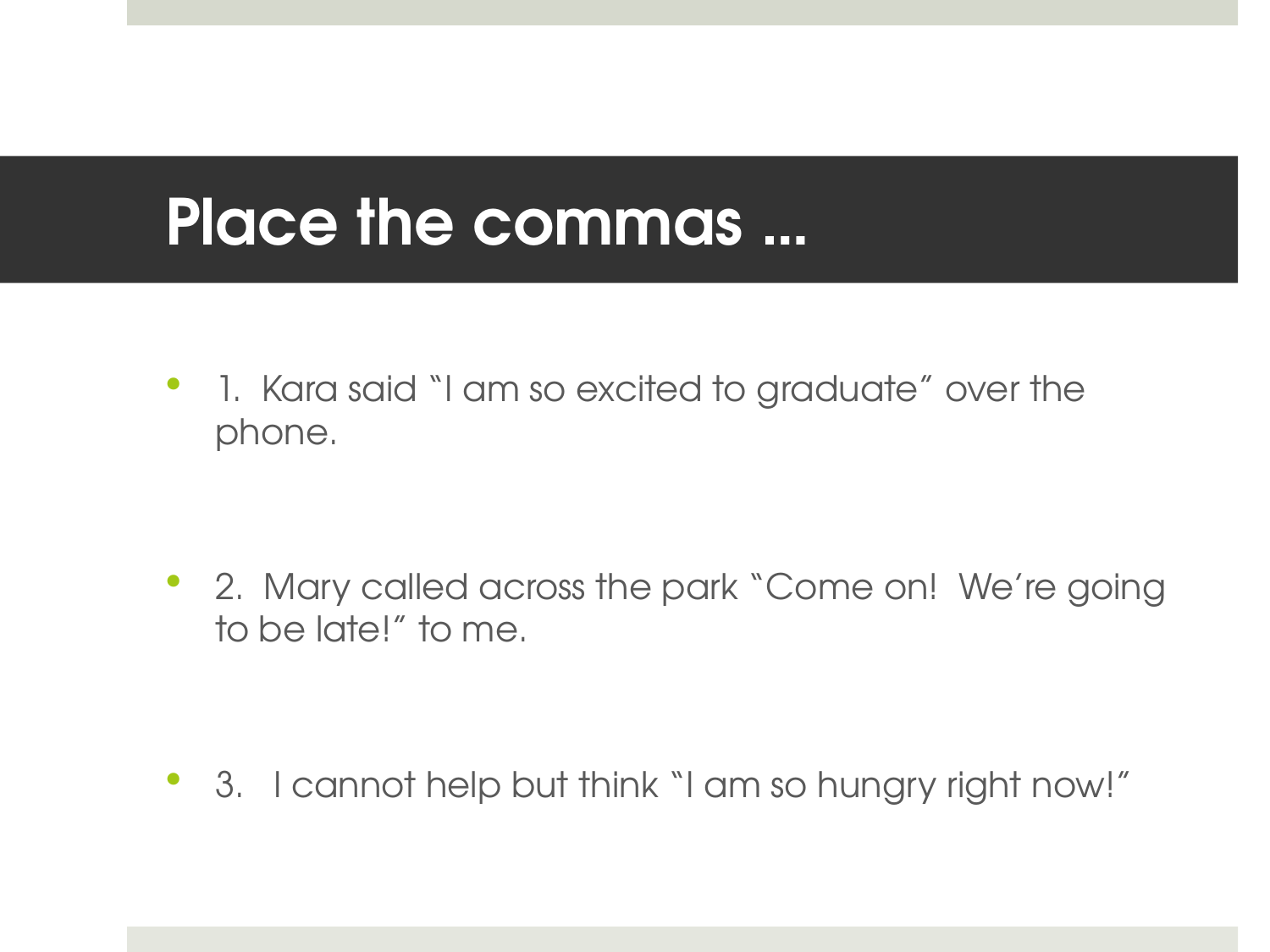

# Place the commas …
1.  Kara said “I am so excited to graduate” over the phone.

2.  Mary called across the park “Come on!  We’re going to be late!” to me.

3.   I cannot help but think “I am so hungry right now!”